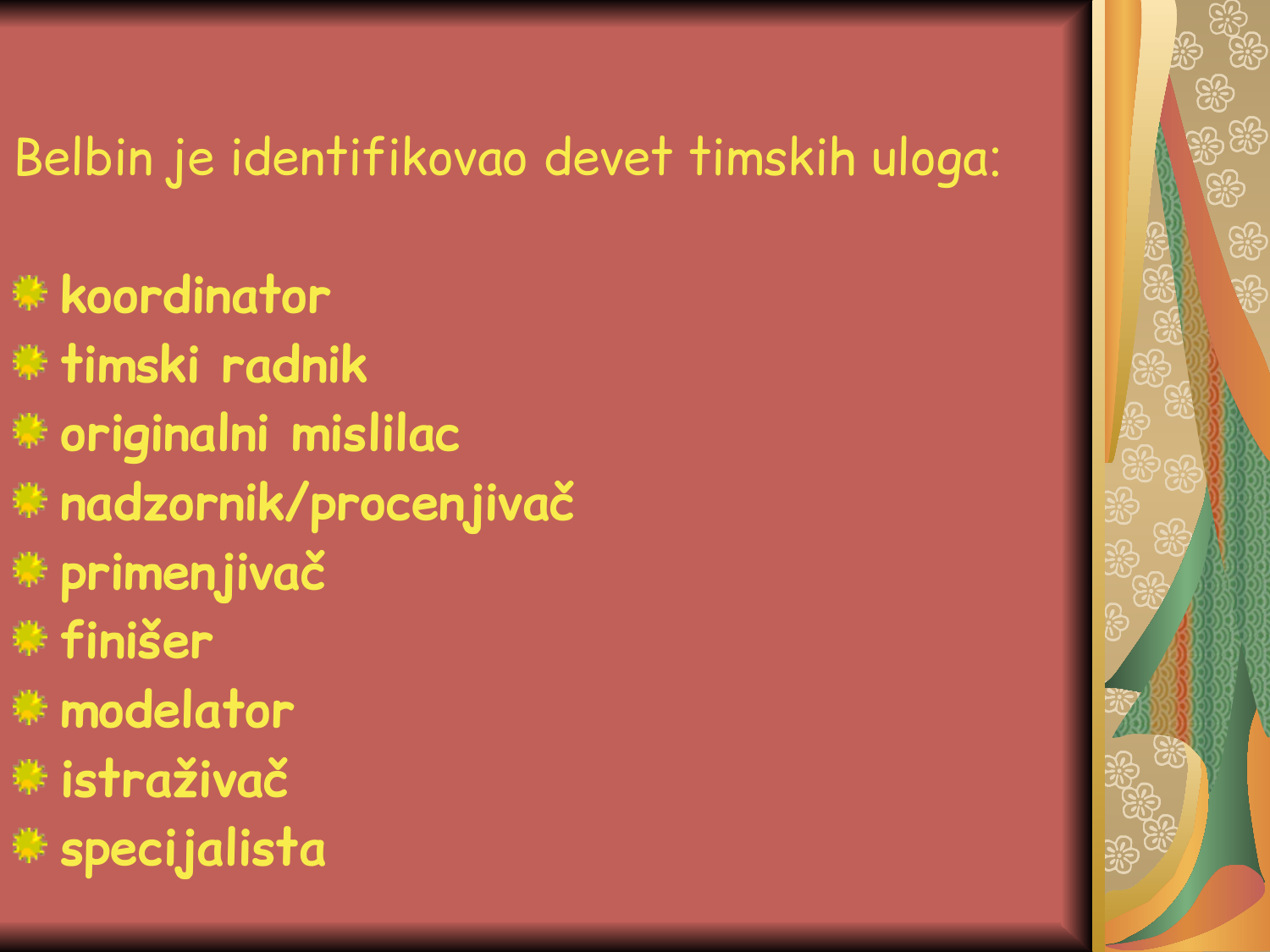

Belbin je identifikovao devet timskih uloga:

koordinator
timski radnik
originalni mislilac
nadzornik/procenjivač
primenjivač
finišer
modelator
istraživač
specijalista